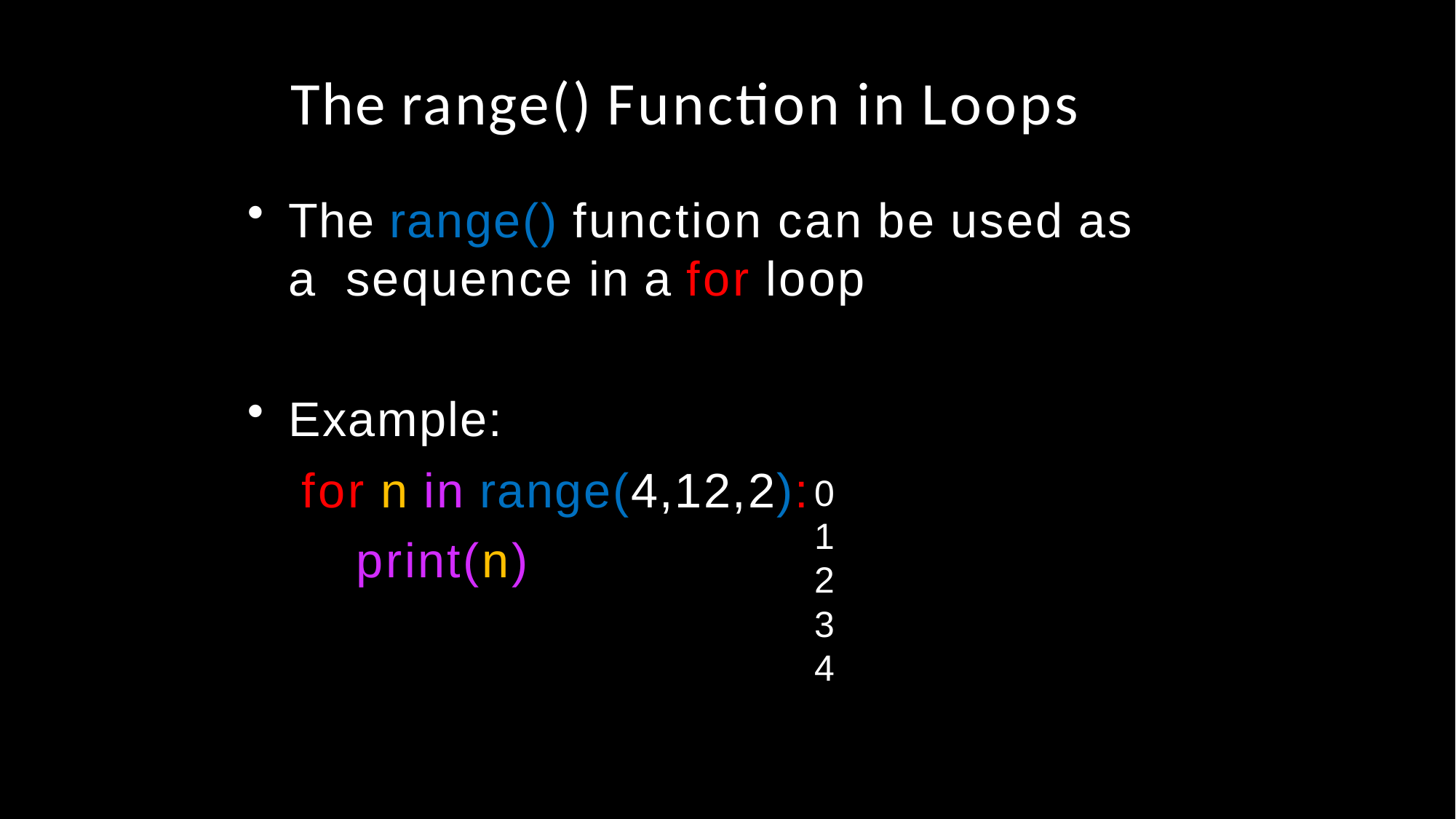

# The range() Function in Loops
The range() function can be used as a  sequence in a for loop
Example:
for n in range(4,12,2):  print(n)
0
1
2
3
4